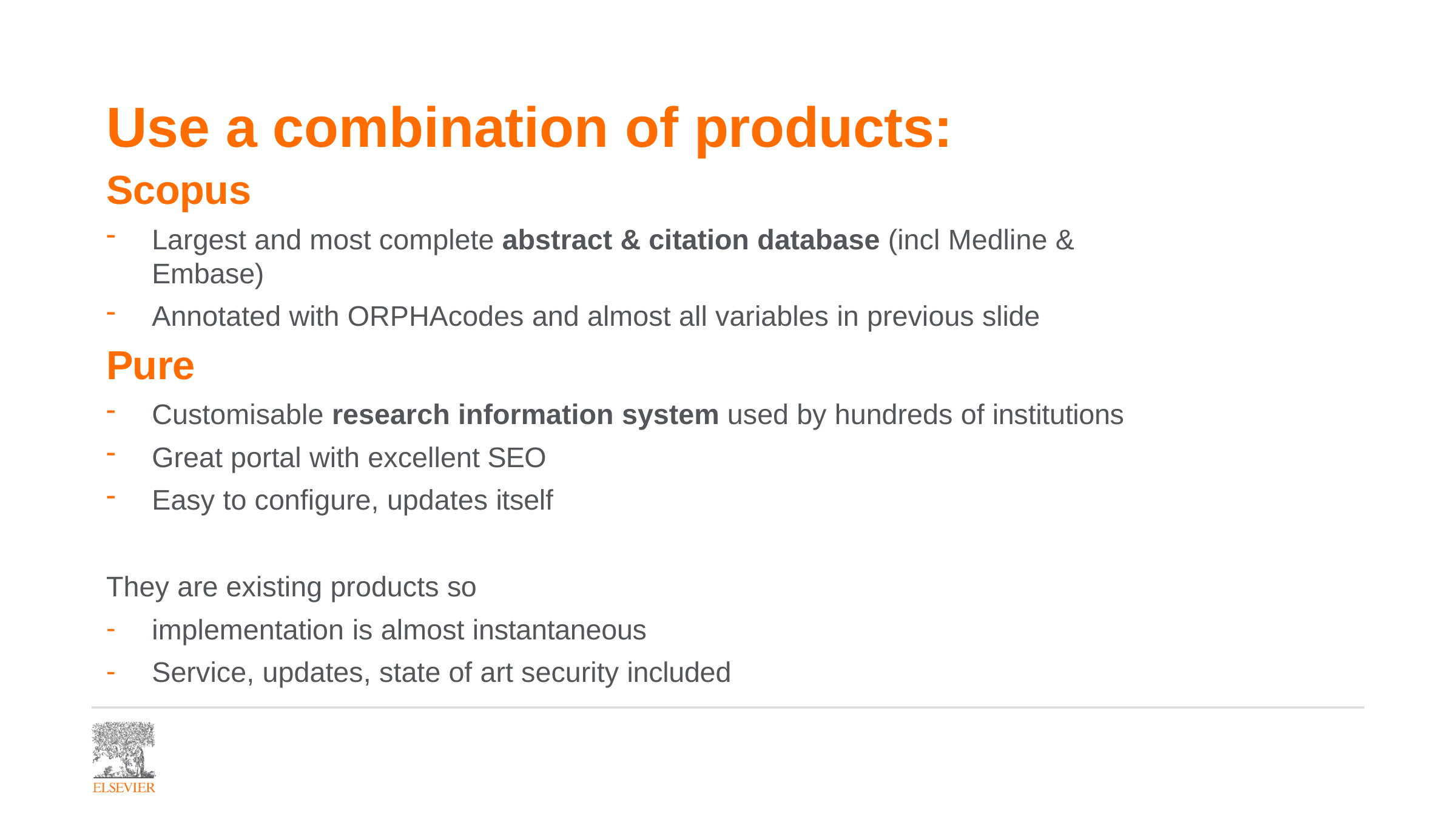

# Use a combination of products:
Scopus
Largest and most complete abstract & citation database (incl Medline & Embase)
Annotated with ORPHAcodes and almost all variables in previous slide
Pure
Customisable research information system used by hundreds of institutions
Great portal with excellent SEO
Easy to configure, updates itself

They are existing products so
implementation is almost instantaneous
Service, updates, state of art security included